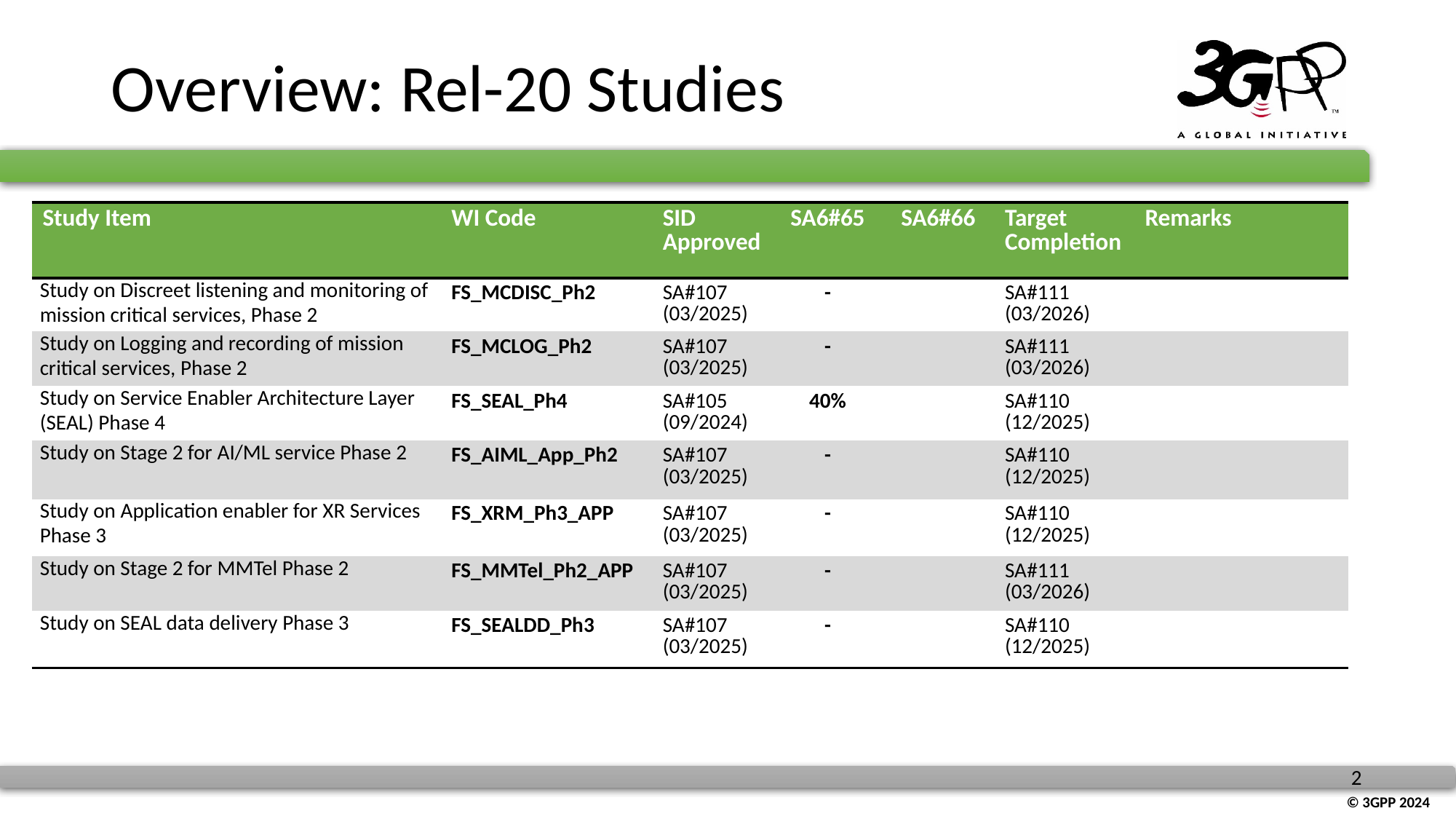

# Overview: Rel-20 Studies
| Study Item | WI Code | SID Approved | SA6#65 | SA6#66 | Target Completion | Remarks |
| --- | --- | --- | --- | --- | --- | --- |
| Study on Discreet listening and monitoring of mission critical services, Phase 2 | FS\_MCDISC\_Ph2 | SA#107 (03/2025) | - |  | SA#111 (03/2026) |  |
| Study on Logging and recording of mission critical services, Phase 2 | FS\_MCLOG\_Ph2 | SA#107 (03/2025) | - |  | SA#111 (03/2026) |  |
| Study on Service Enabler Architecture Layer (SEAL) Phase 4 | FS\_SEAL\_Ph4 | SA#105 (09/2024) | 40% |  | SA#110 (12/2025) |  |
| Study on Stage 2 for AI/ML service Phase 2 | FS\_AIML\_App\_Ph2 | SA#107 (03/2025) | - |  | SA#110 (12/2025) |  |
| Study on Application enabler for XR Services Phase 3 | FS\_XRM\_Ph3\_APP | SA#107 (03/2025) | - |  | SA#110 (12/2025) |  |
| Study on Stage 2 for MMTel Phase 2 | FS\_MMTel\_Ph2\_APP | SA#107 (03/2025) | - |  | SA#111 (03/2026) |  |
| Study on SEAL data delivery Phase 3 | FS\_SEALDD\_Ph3 | SA#107 (03/2025) | - |  | SA#110 (12/2025) |  |